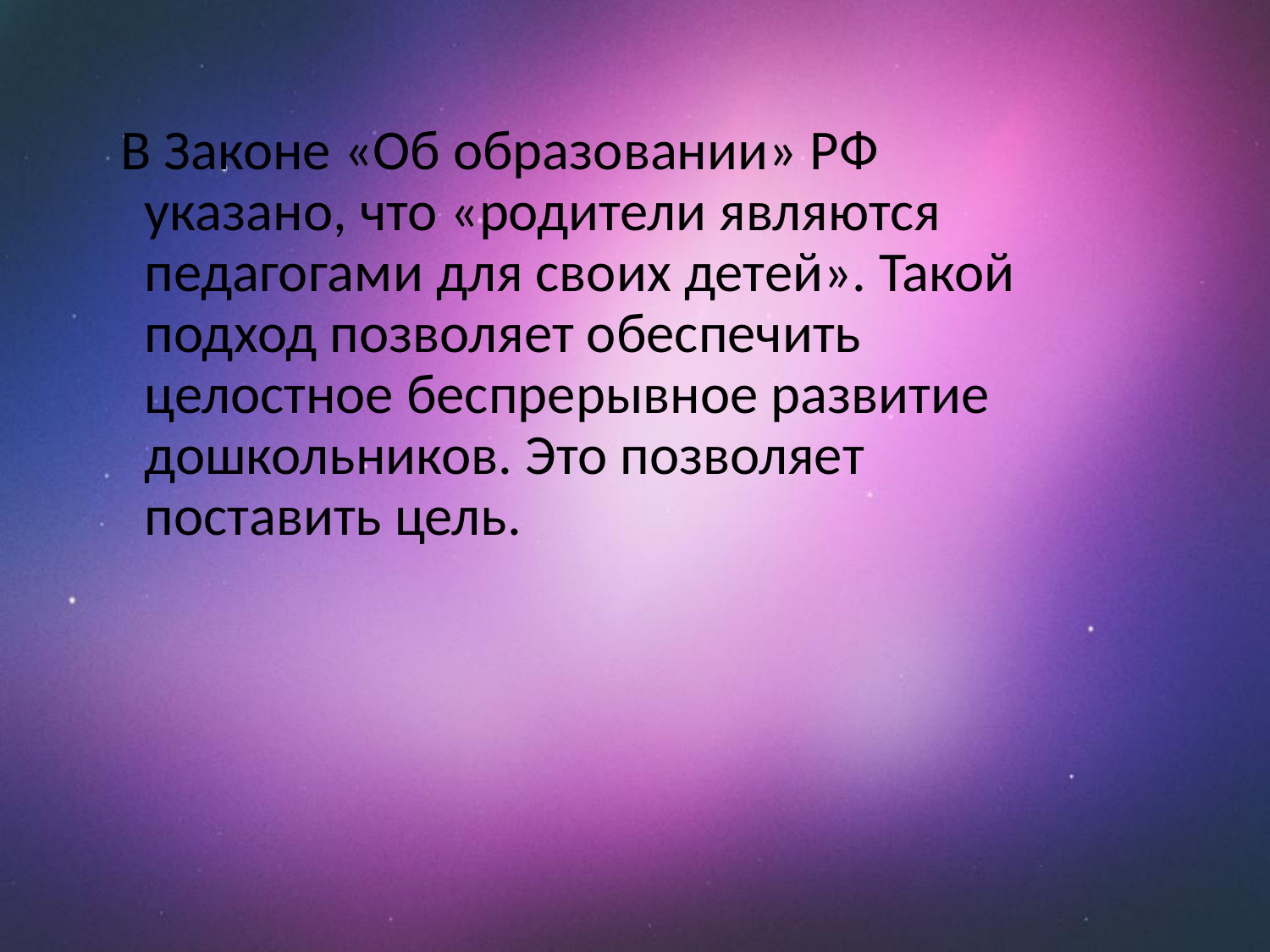

В Законе «Об образовании» РФ указано, что «родители являются педагогами для своих детей». Такой подход позволяет обеспечить целостное беспрерывное развитие дошкольников. Это позволяет поставить цель.